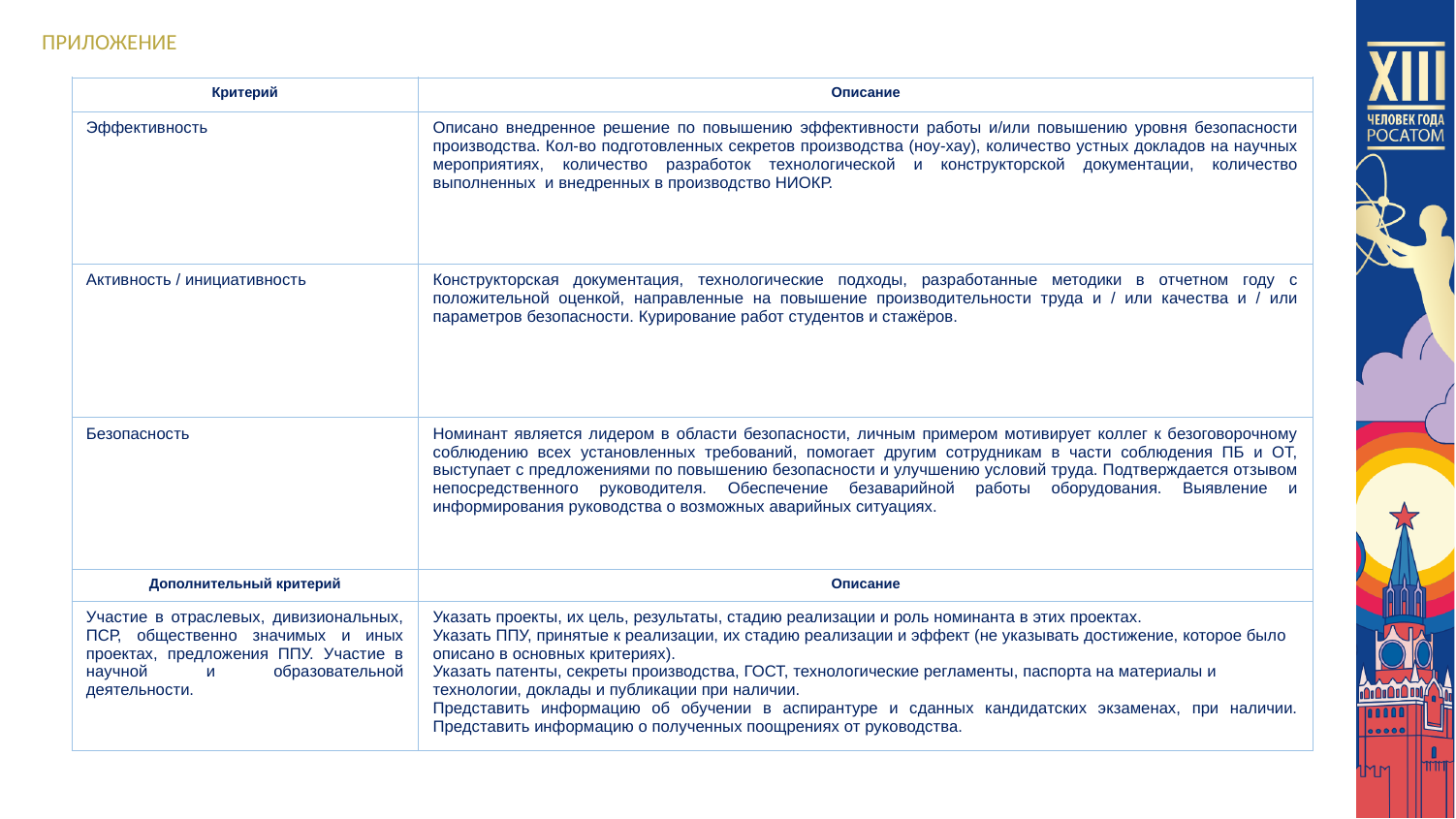

ПРИЛОЖЕНИЕ
| Критерий | Описание |
| --- | --- |
| Эффективность | Описано внедренное решение по повышению эффективности работы и/или повышению уровня безопасности производства. Кол-во подготовленных секретов производства (ноу-хау), количество устных докладов на научных мероприятиях, количество разработок технологической и конструкторской документации, количество выполненных и внедренных в производство НИОКР. |
| Активность / инициативность | Конструкторская документация, технологические подходы, разработанные методики в отчетном году с положительной оценкой, направленные на повышение производительности труда и / или качества и / или параметров безопасности. Курирование работ студентов и стажёров. |
| Безопасность | Номинант является лидером в области безопасности, личным примером мотивирует коллег к безоговорочному соблюдению всех установленных требований, помогает другим сотрудникам в части соблюдения ПБ и ОТ, выступает с предложениями по повышению безопасности и улучшению условий труда. Подтверждается отзывом непосредственного руководителя. Обеспечение безаварийной работы оборудования. Выявление и информирования руководства о возможных аварийных ситуациях. |
| Дополнительный критерий | Описание |
| Участие в отраслевых, дивизиональных, ПСР, общественно значимых и иных проектах, предложения ППУ. Участие в научной и образовательной деятельности. | Указать проекты, их цель, результаты, стадию реализации и роль номинанта в этих проектах. Указать ППУ, принятые к реализации, их стадию реализации и эффект (не указывать достижение, которое было описано в основных критериях). Указать патенты, секреты производства, ГОСТ, технологические регламенты, паспорта на материалы и технологии, доклады и публикации при наличии. Представить информацию об обучении в аспирантуре и сданных кандидатских экзаменах, при наличии. Представить информацию о полученных поощрениях от руководства. |